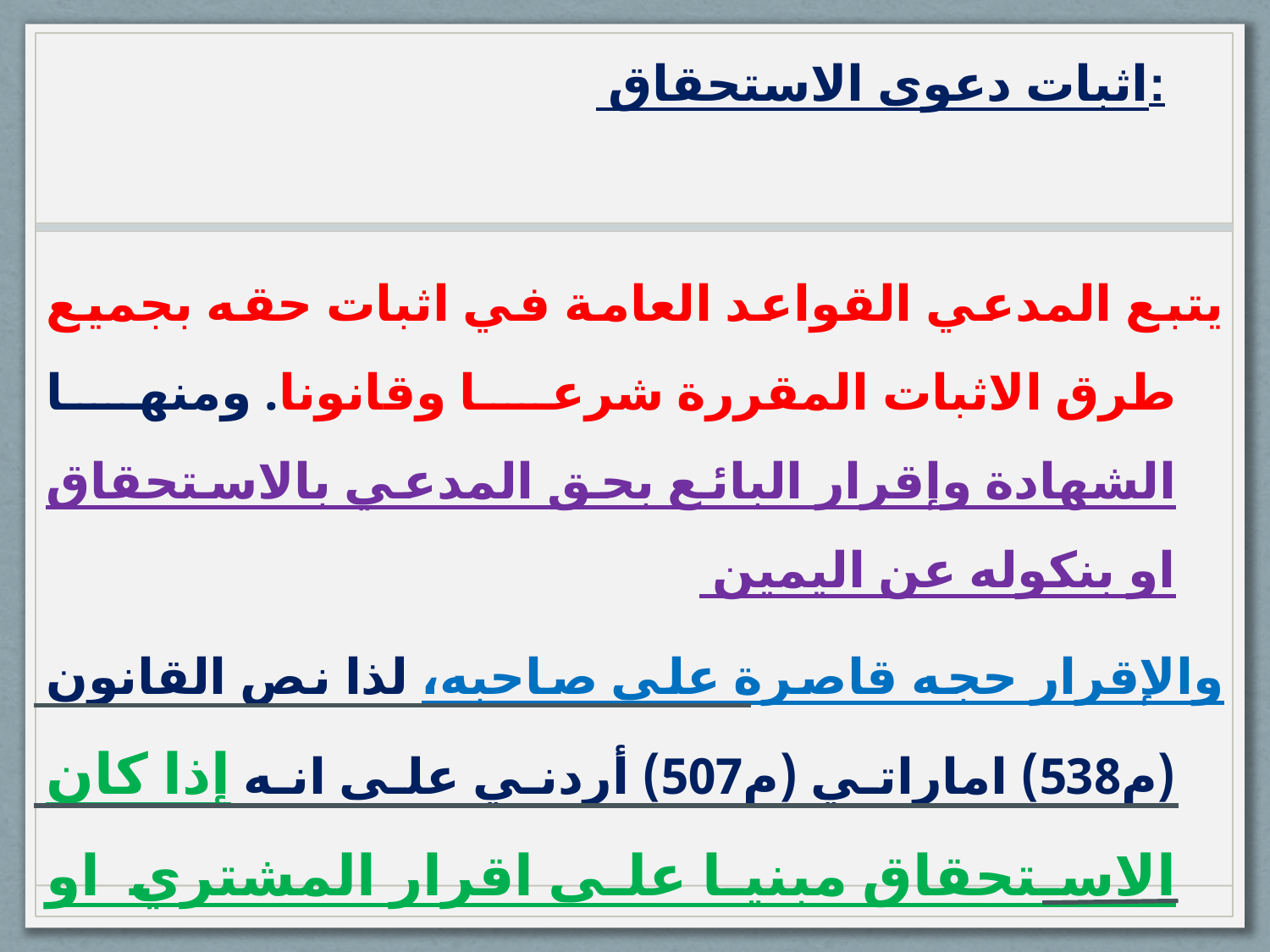

اثبات دعوى الاستحقاق:

يتبع المدعي القواعد العامة في اثبات حقه بجميع طرق الاثبات المقررة شرعا وقانونا. ومنها الشهادة وإقرار البائع بحق المدعي بالاستحقاق او بنكوله عن اليمين
والإقرار حجه قاصرة على صاحبه، لذا نص القانون (م538) اماراتي (م507) أردني على انه إذا كان الاستحقاق مبنيا على اقرار المشتري  او نكولة عن اليمين، فلا يجوز له الرجوع على البائع، وهذا مأخوذ من المذهب الحنفي.